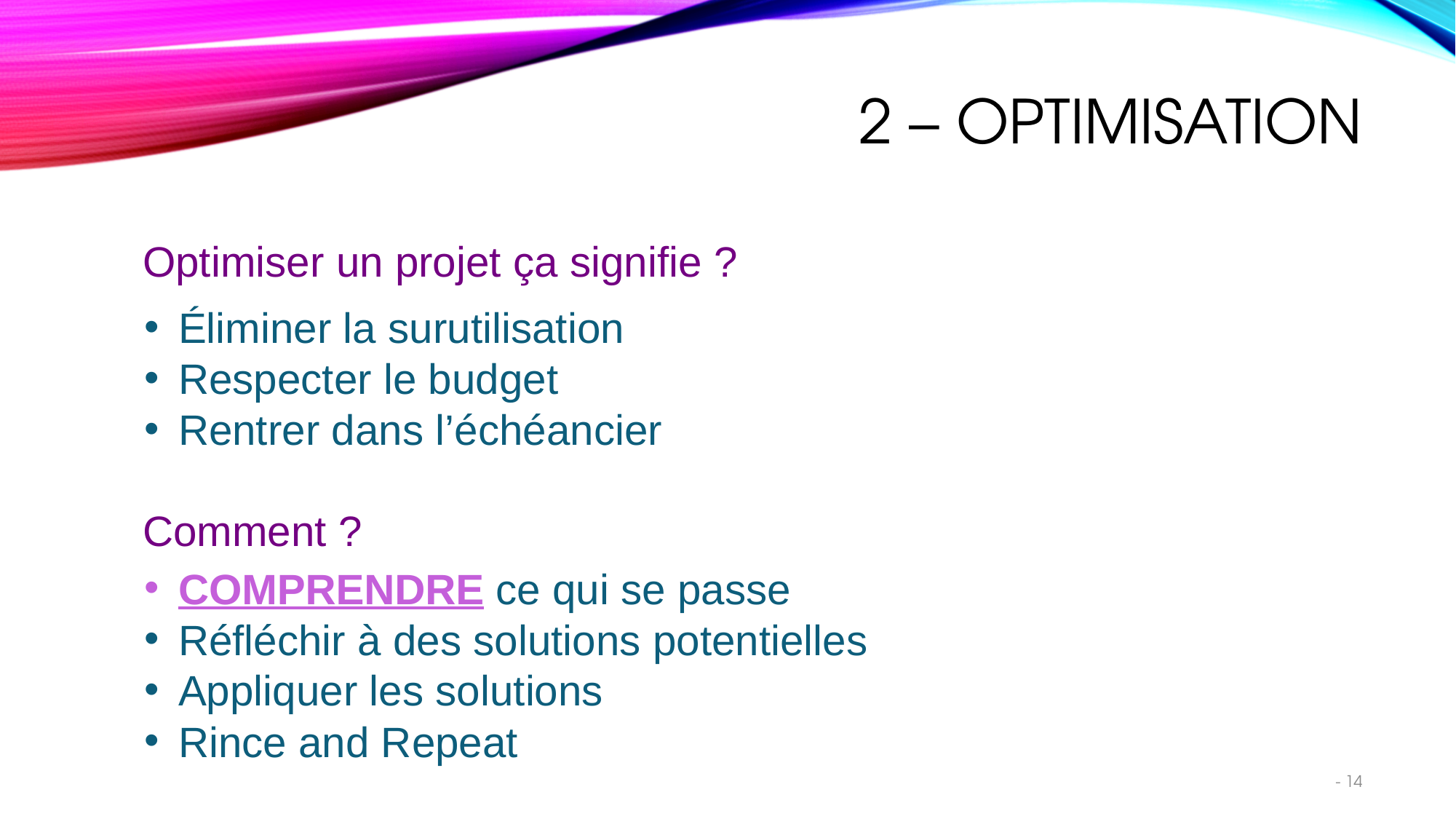

# 2 – Optimisation
Optimiser un projet ça signifie ?
Éliminer la surutilisation
Respecter le budget
Rentrer dans l’échéancier
Comment ?
COMPRENDRE ce qui se passe
Réfléchir à des solutions potentielles
Appliquer les solutions
Rince and Repeat
14